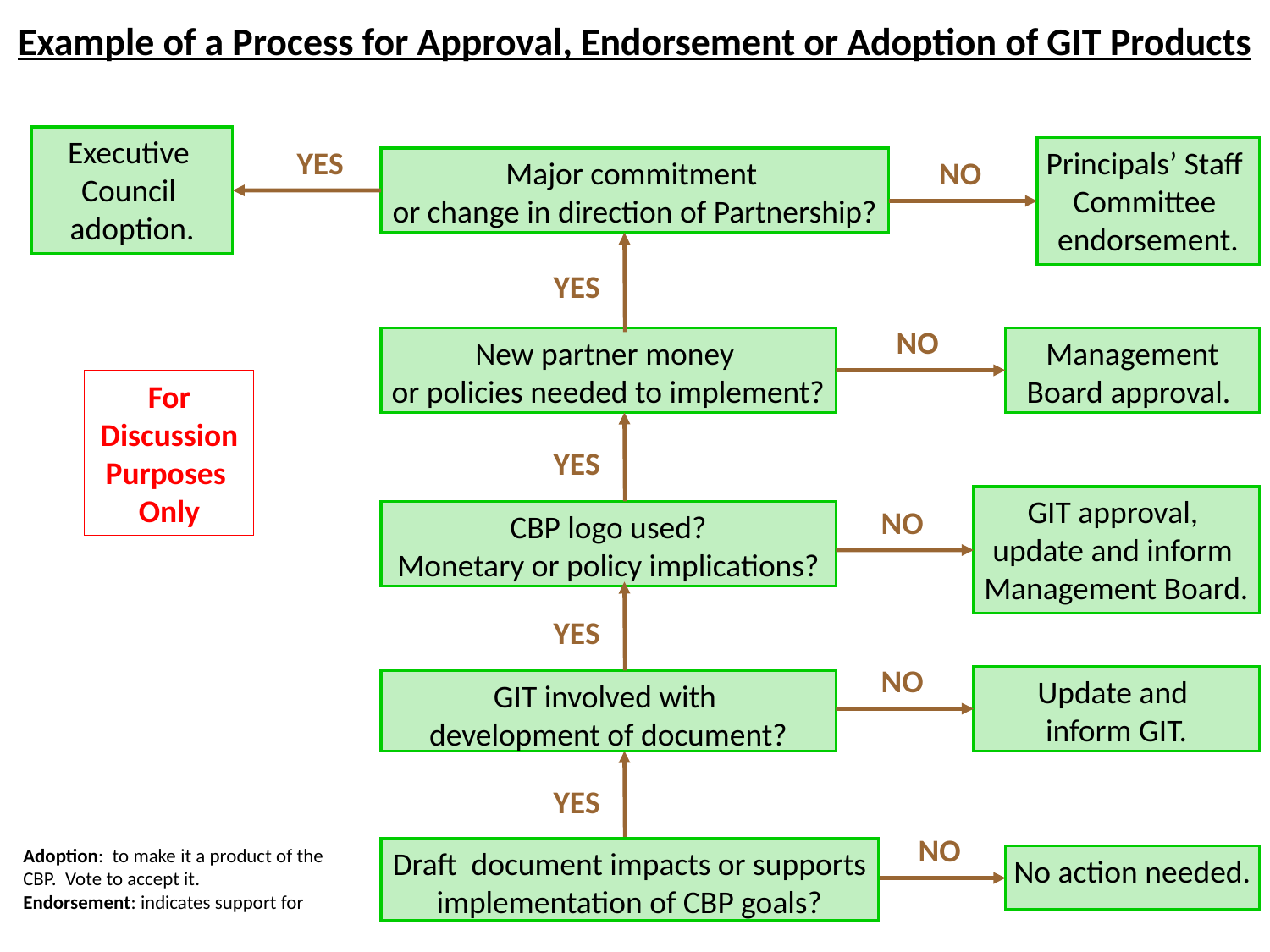

Example of a Process for Approval, Endorsement or Adoption of GIT Products
Executive
Council
adoption.
YES

Principals’ Staff
Committee
endorsement.
NO

Major commitment
or change in direction of Partnership?

YES
NO

New partner money
or policies needed to implement?
Management Board approval.
For
Discussion Purposes
Only

YES
GIT approval,
update and inform
Management Board.
NO

CBP logo used?
Monetary or policy implications?

YES
NO

Update and
inform GIT.
GIT involved with
development of document?

YES
NO

Adoption:  to make it a product of the CBP.  Vote to accept it.
Endorsement: indicates support for
Draft  document impacts or supports implementation of CBP goals?
No action needed.